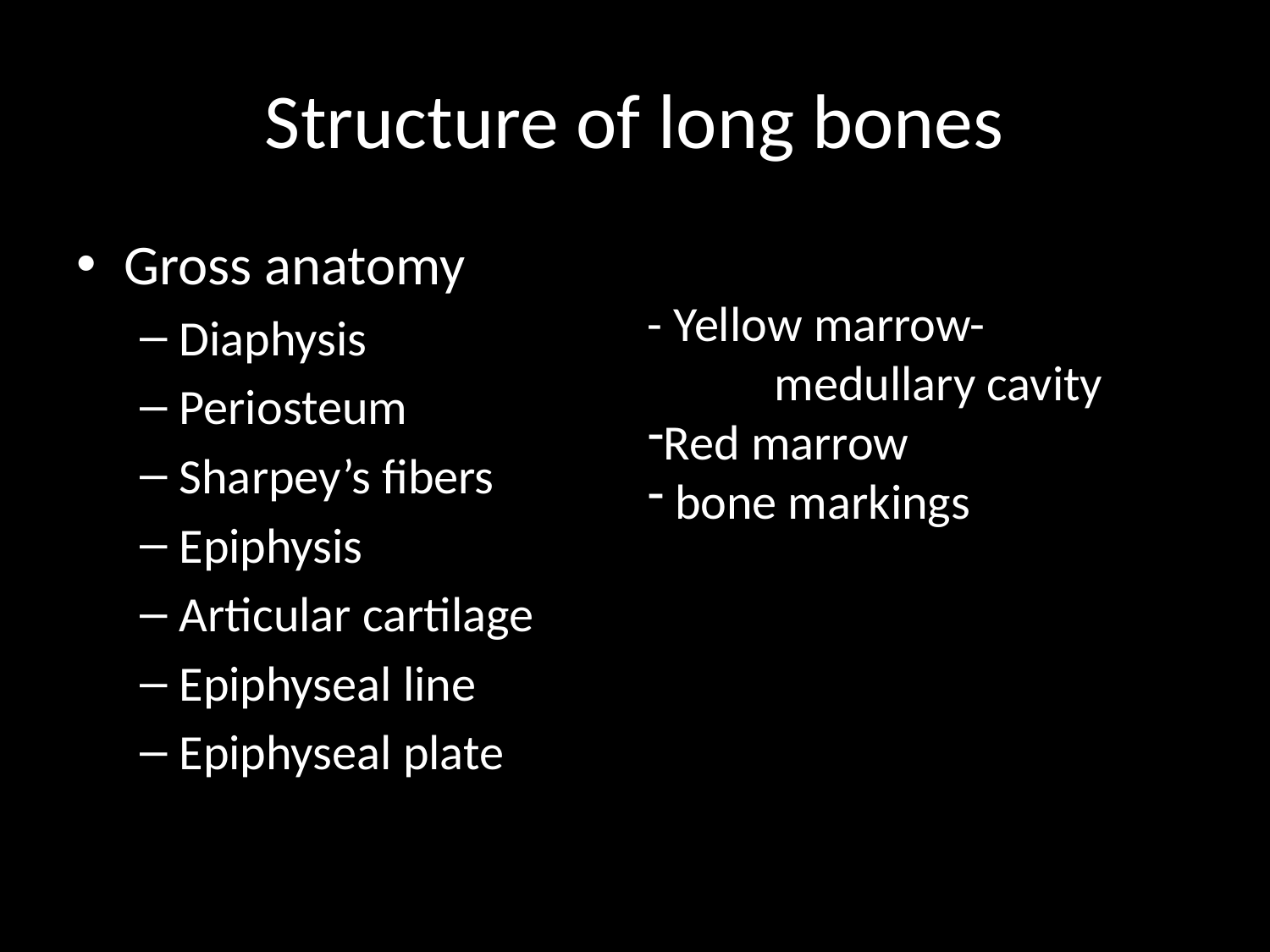

# Structure of long bones
Gross anatomy
Diaphysis
Periosteum
Sharpey’s fibers
Epiphysis
Articular cartilage
Epiphyseal line
Epiphyseal plate

- Yellow marrow-    	medullary cavity
Red marrow
 bone markings